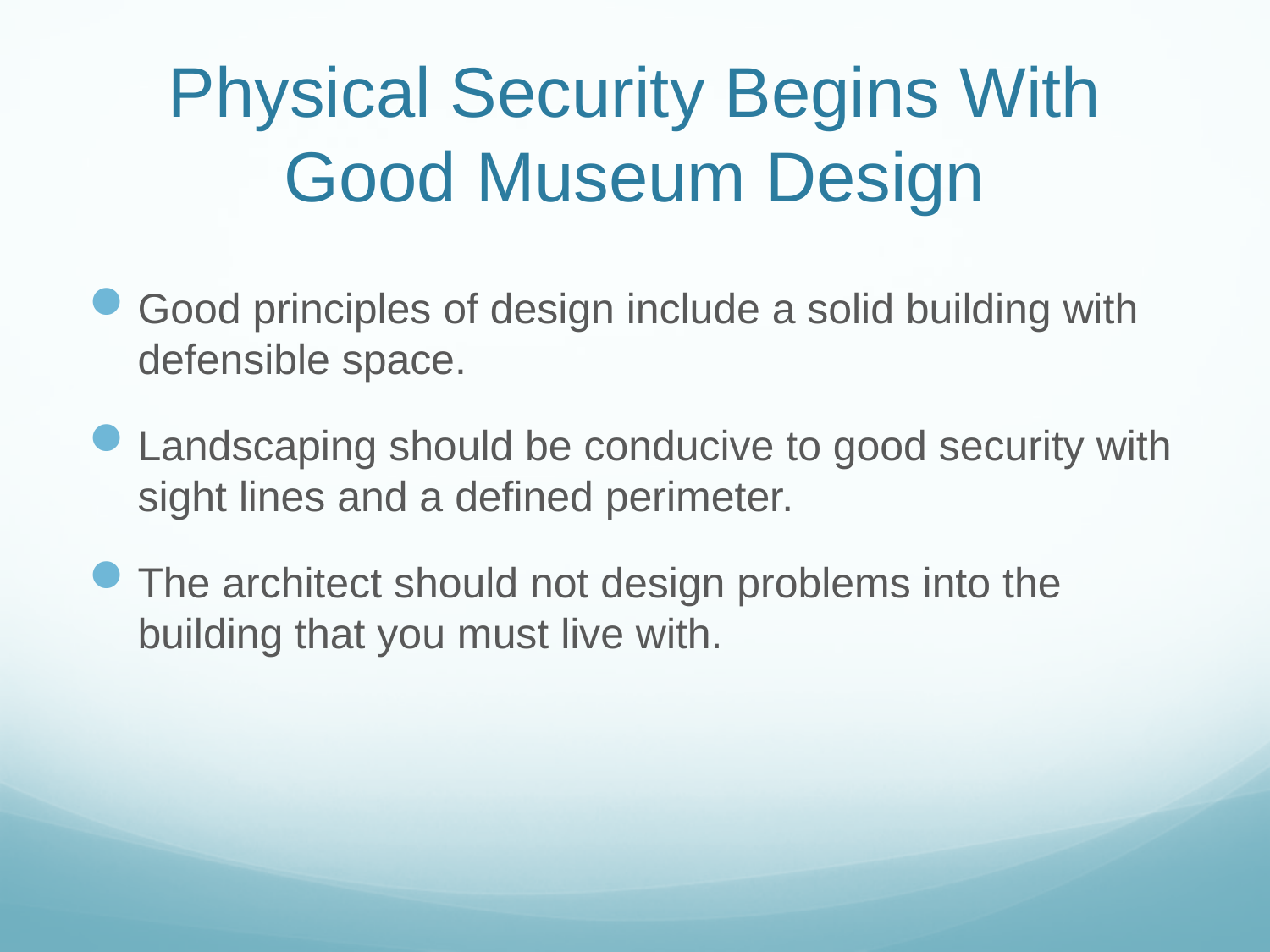

# Physical Security Begins With Good Museum Design
Good principles of design include a solid building with defensible space.
Landscaping should be conducive to good security with sight lines and a defined perimeter.
The architect should not design problems into the building that you must live with.